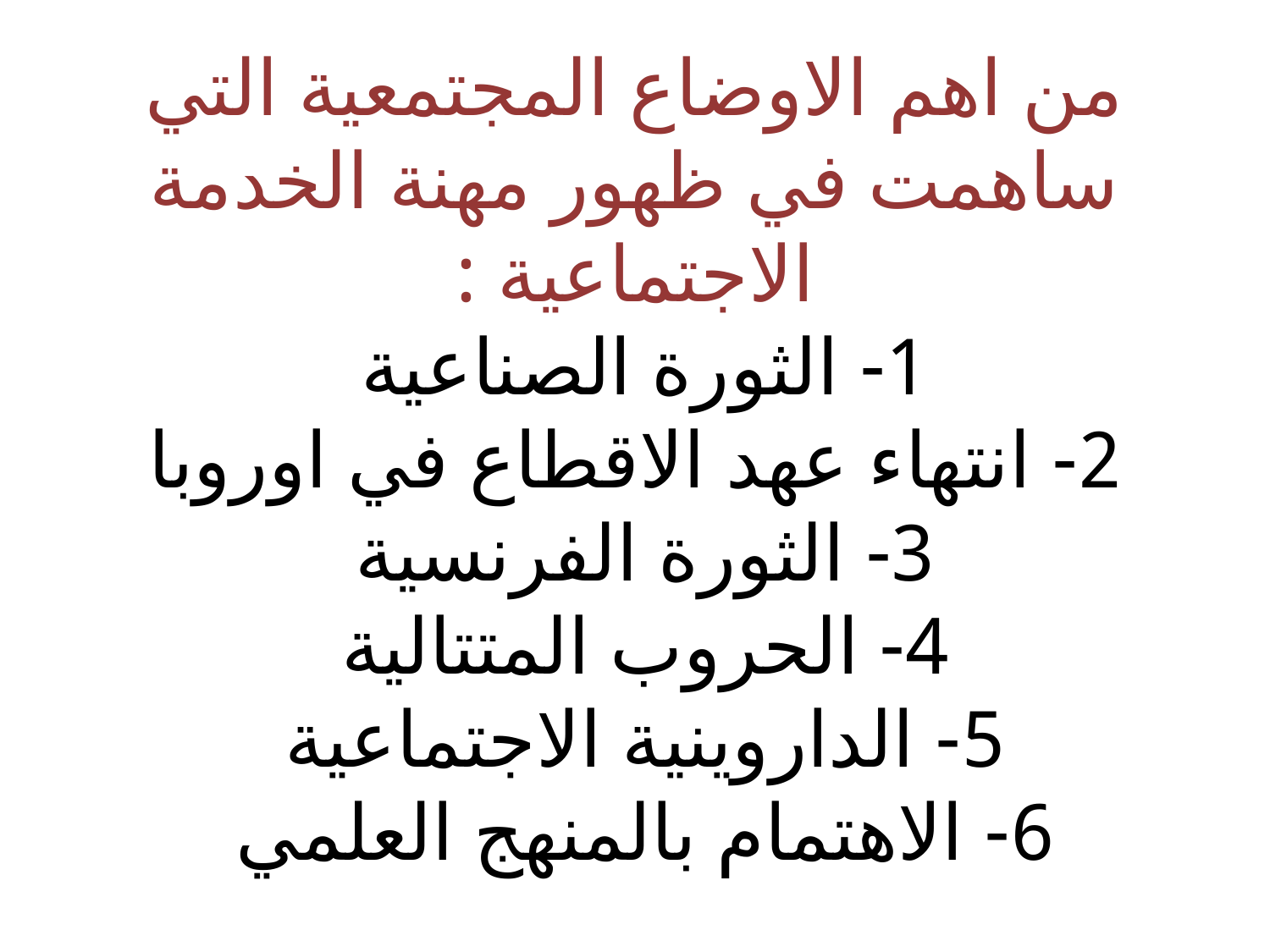

# من اهم الاوضاع المجتمعية التي ساهمت في ظهور مهنة الخدمة الاجتماعية : 1- الثورة الصناعية 2- انتهاء عهد الاقطاع في اوروبا 3- الثورة الفرنسية 4- الحروب المتتالية 5- الداروينية الاجتماعية 6- الاهتمام بالمنهج العلمي